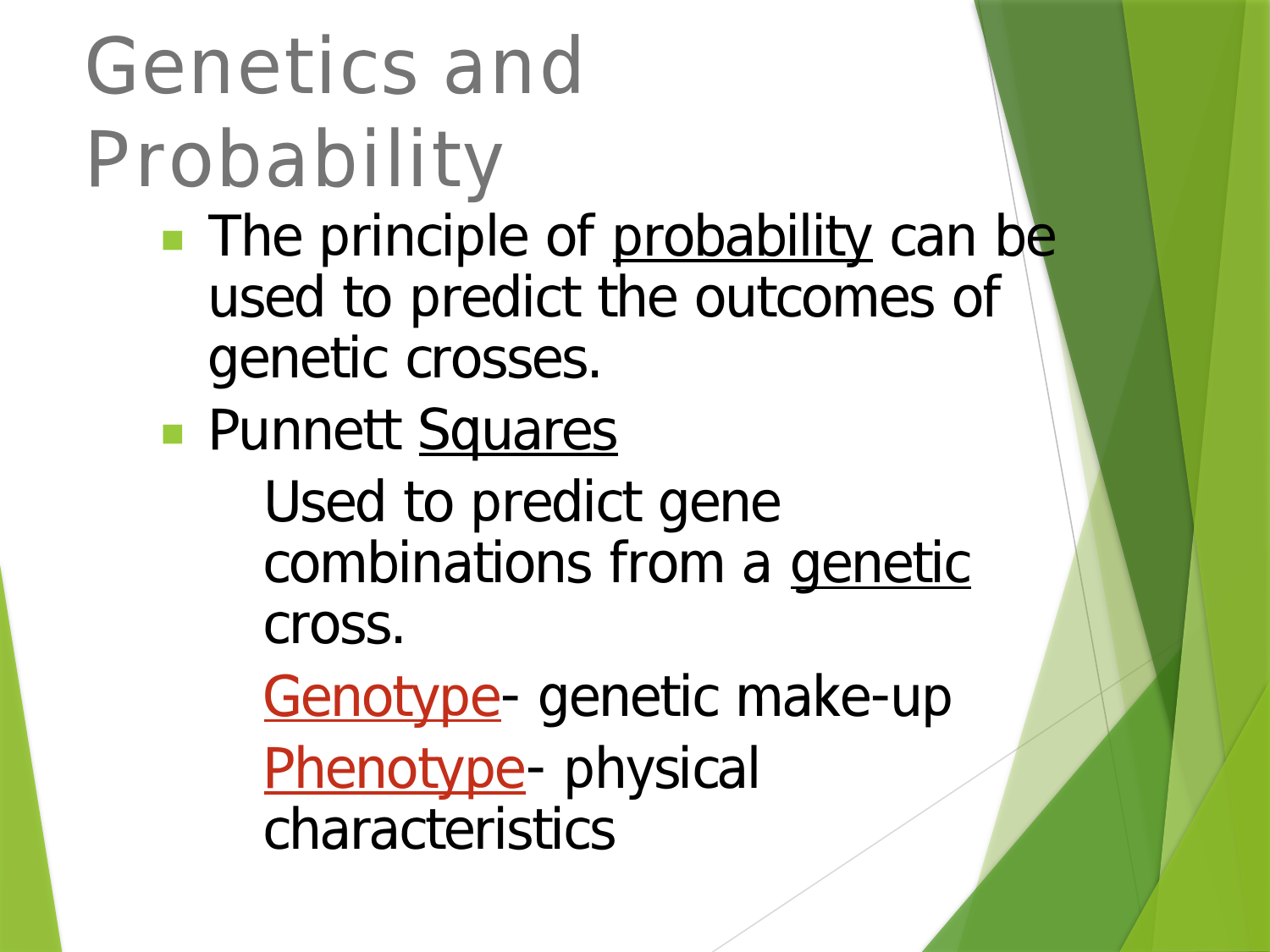

# Genetics and Probability
The principle of probability can be used to predict the outcomes of genetic crosses.
Punnett Squares
Used to predict gene combinations from a genetic cross.
Genotype- genetic make-up
Phenotype- physical characteristics